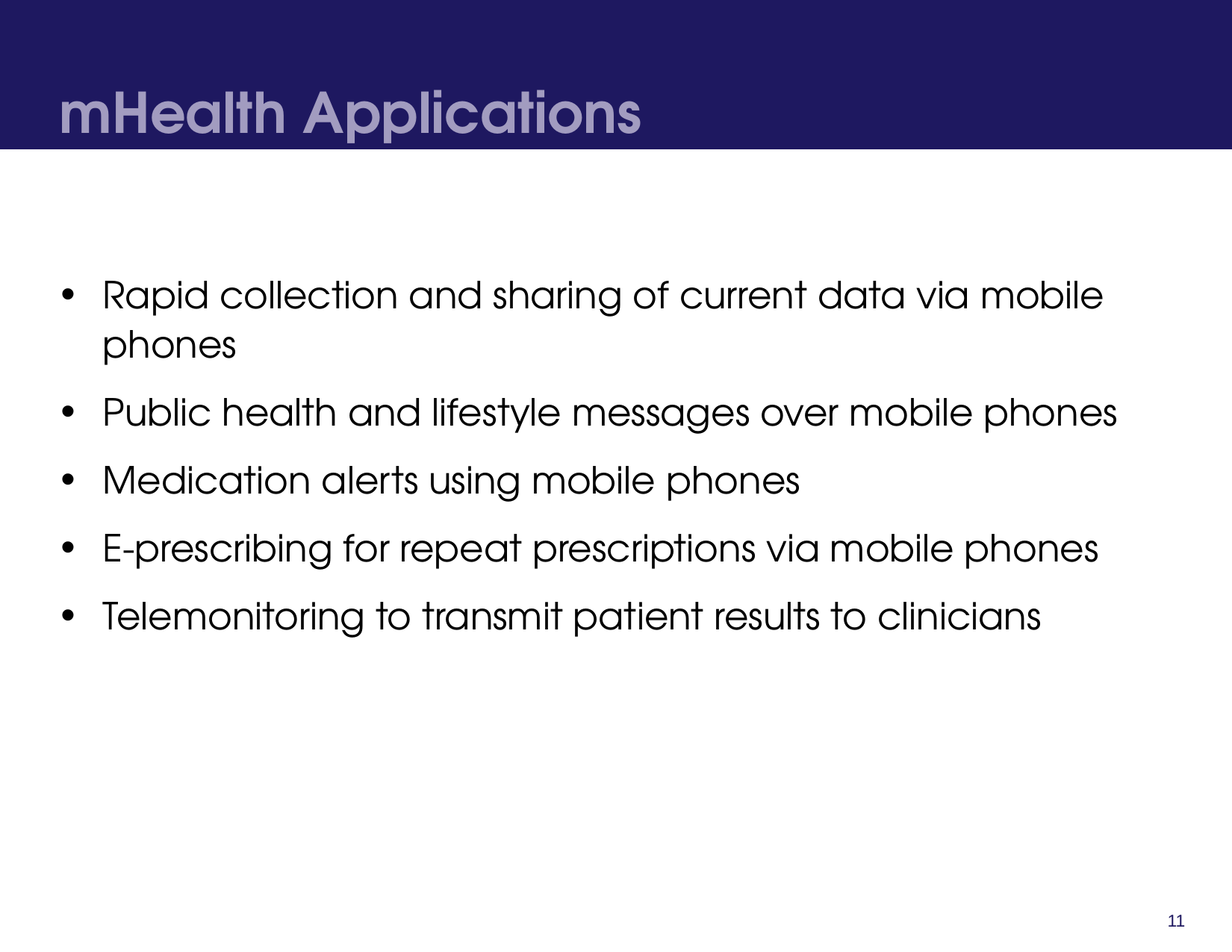

# mHealth Applications
Rapid collection and sharing of current data via mobile phones
Public health and lifestyle messages over mobile phones
Medication alerts using mobile phones
E-prescribing for repeat prescriptions via mobile phones
Telemonitoring to transmit patient results to clinicians

11